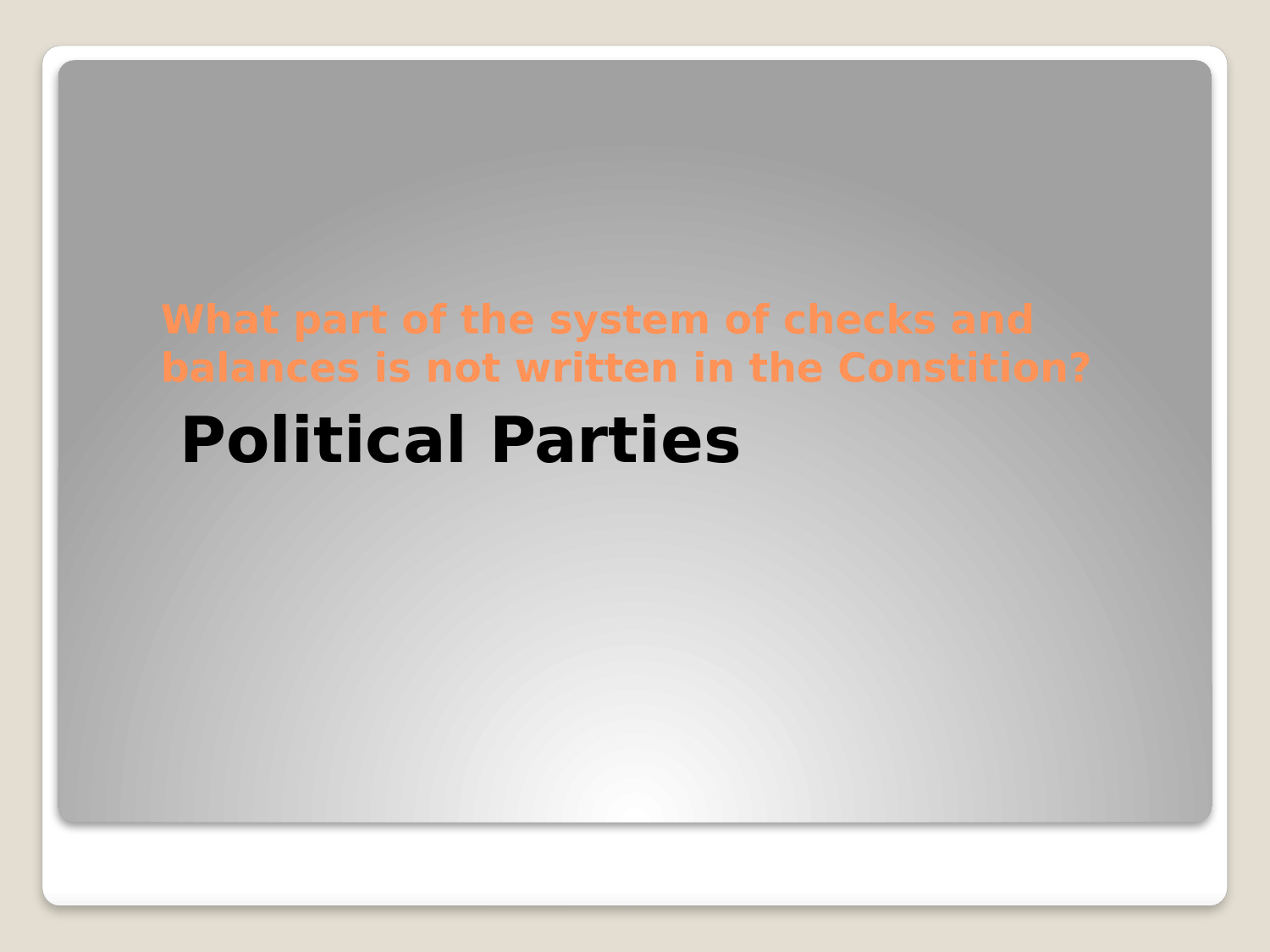

# What part of the system of checks and balances is not written in the Constition?

Political Parties